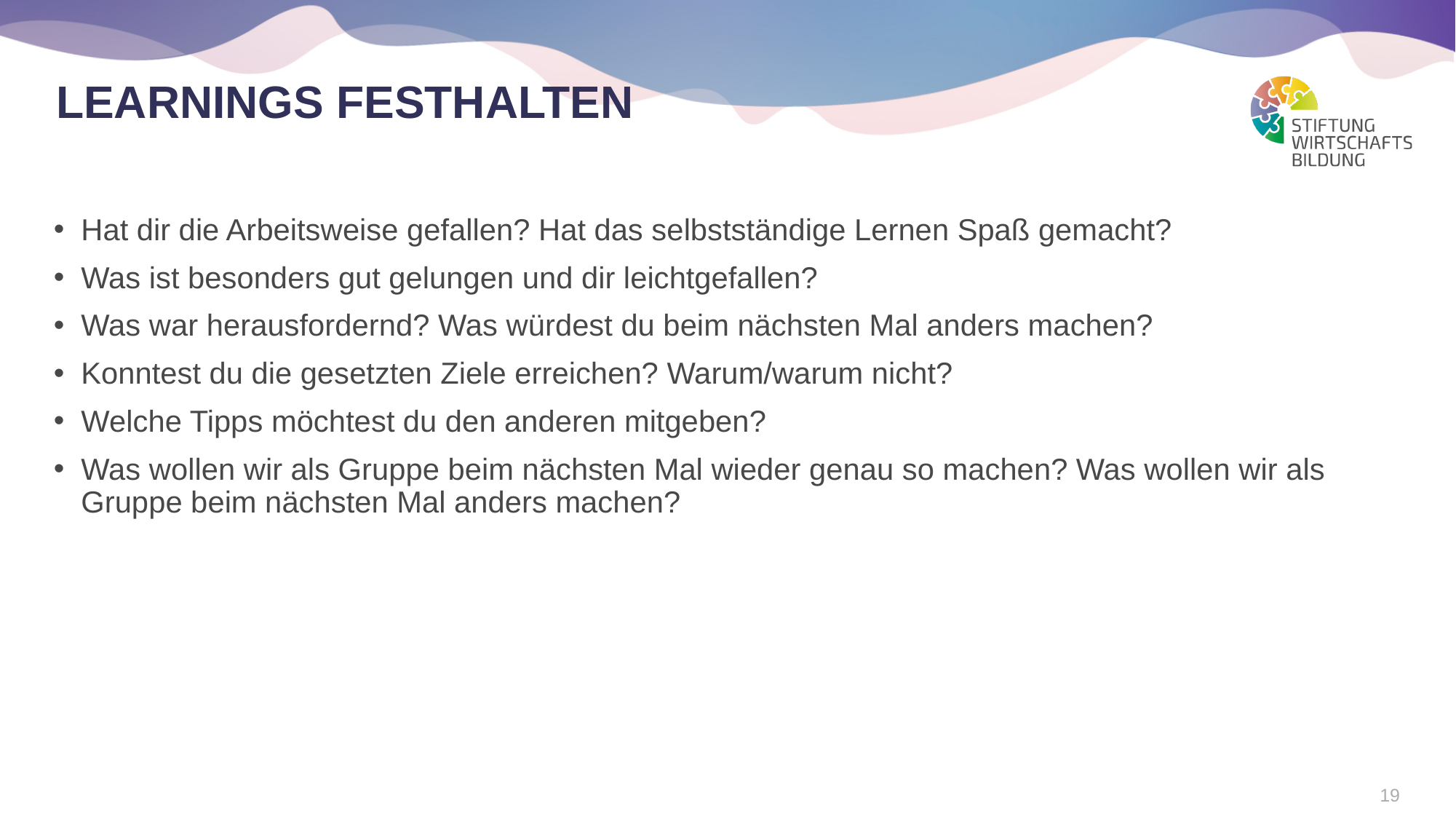

# Learnings festhalten
Hat dir die Arbeitsweise gefallen? Hat das selbstständige Lernen Spaß gemacht?
Was ist besonders gut gelungen und dir leichtgefallen?
Was war herausfordernd? Was würdest du beim nächsten Mal anders machen?
Konntest du die gesetzten Ziele erreichen? Warum/warum nicht?
Welche Tipps möchtest du den anderen mitgeben?
Was wollen wir als Gruppe beim nächsten Mal wieder genau so machen? Was wollen wir als Gruppe beim nächsten Mal anders machen?
19